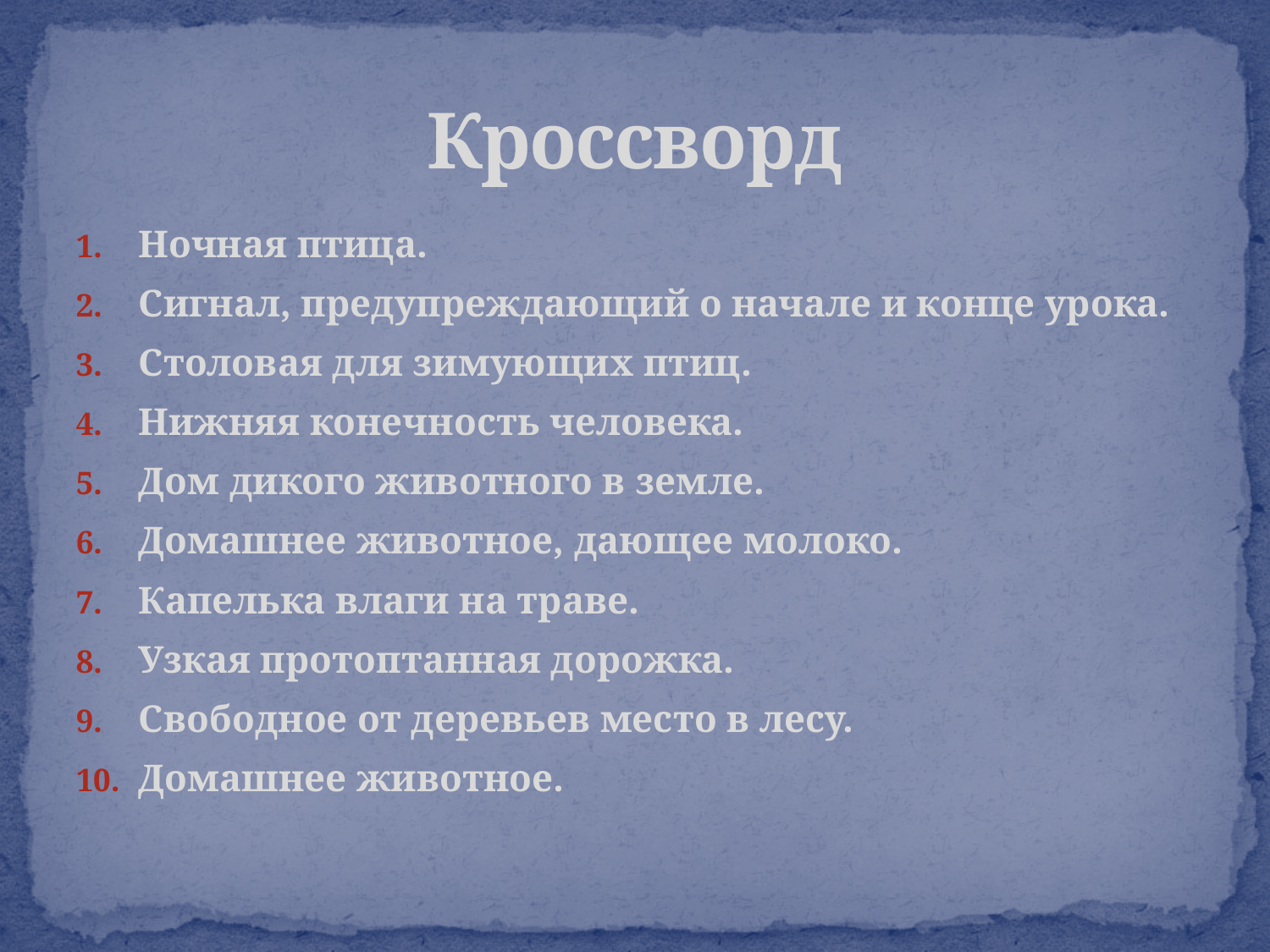

# Кроссворд
Ночная птица.
Сигнал, предупреждающий о начале и конце урока.
Столовая для зимующих птиц.
Нижняя конечность человека.
Дом дикого животного в земле.
Домашнее животное, дающее молоко.
Капелька влаги на траве.
Узкая протоптанная дорожка.
Свободное от деревьев место в лесу.
Домашнее животное.